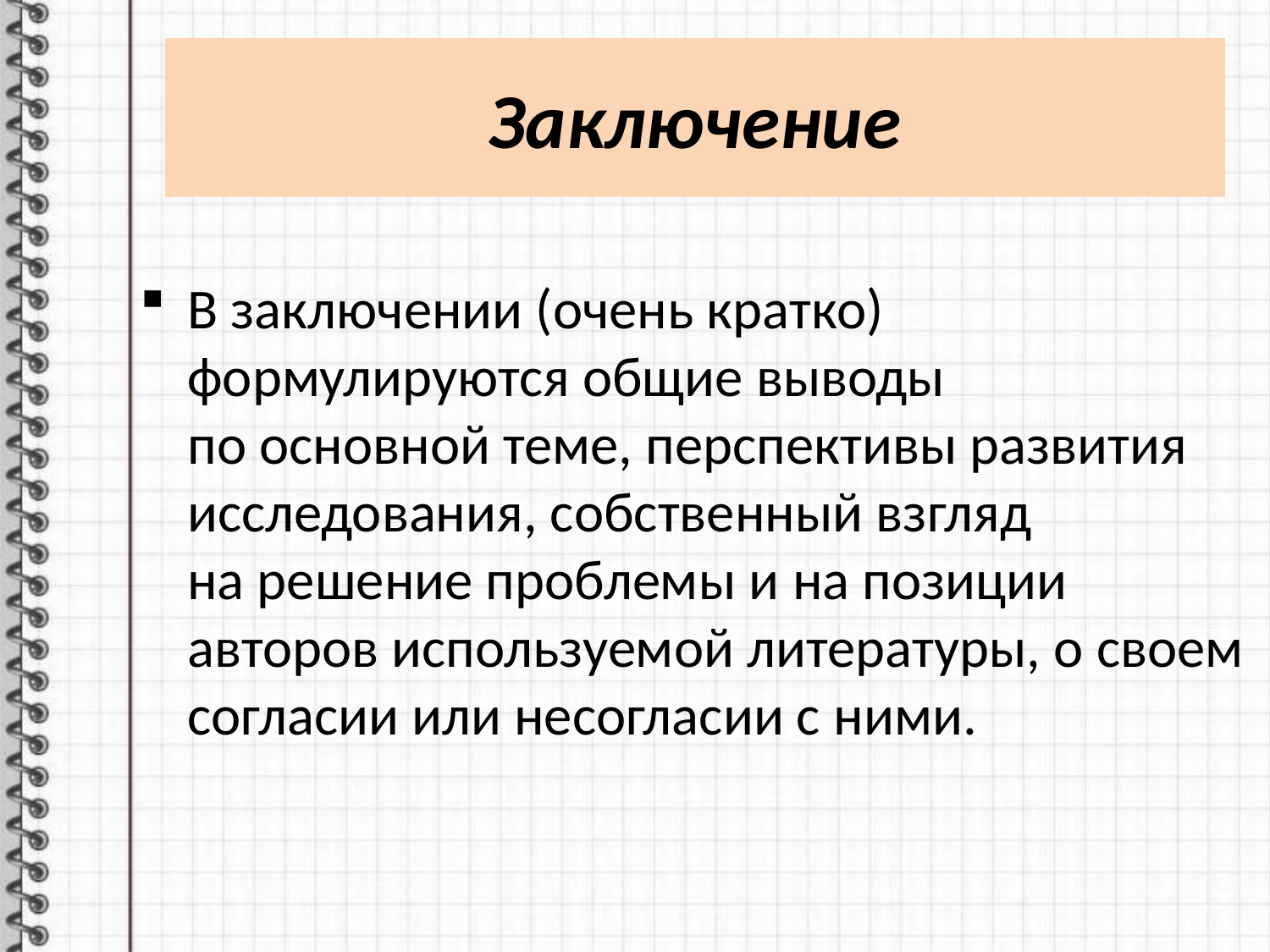

# Заключение
В заключении (очень кратко) формулируются общие выводы по основной теме, перспективы развития исследования, собственный взгляд на решение проблемы и на позиции авторов используемой литературы, о своем согласии или несогласии с ними.